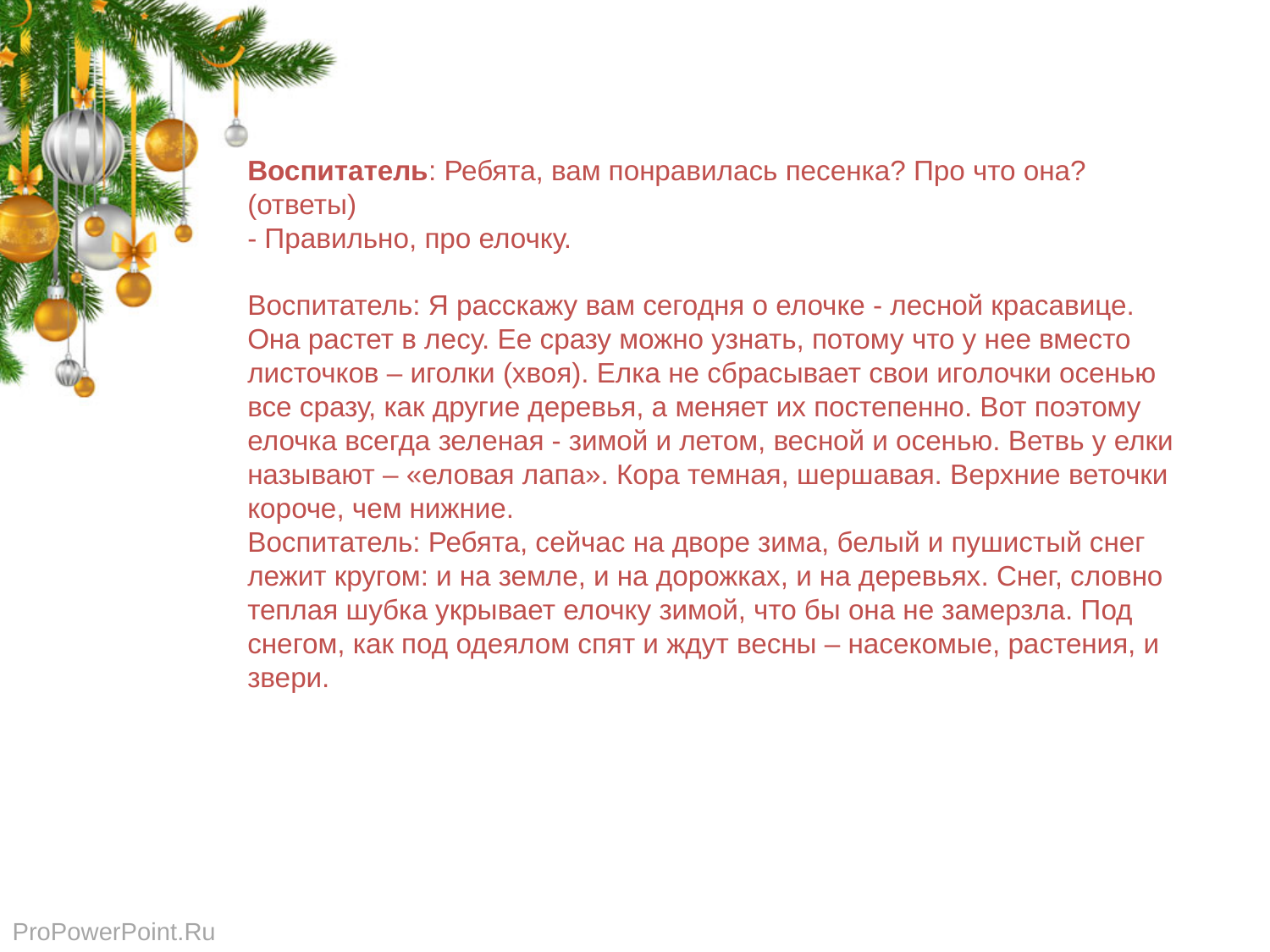

Воспитатель: Ребята, вам понравилась песенка? Про что она? (ответы)
- Правильно, про елочку.

Воспитатель: Я расскажу вам сегодня о елочке - лесной красавице.
Она растет в лесу. Ее сразу можно узнать, потому что у нее вместо листочков – иголки (хвоя). Елка не сбрасывает свои иголочки осенью все сразу, как другие деревья, а меняет их постепенно. Вот поэтому елочка всегда зеленая - зимой и летом, весной и осенью. Ветвь у елки называют – «еловая лапа». Кора темная, шершавая. Верхние веточки короче, чем нижние.
Воспитатель: Ребята, сейчас на дворе зима, белый и пушистый снег лежит кругом: и на земле, и на дорожках, и на деревьях. Снег, словно теплая шубка укрывает елочку зимой, что бы она не замерзла. Под снегом, как под одеялом спят и ждут весны – насекомые, растения, и звери.